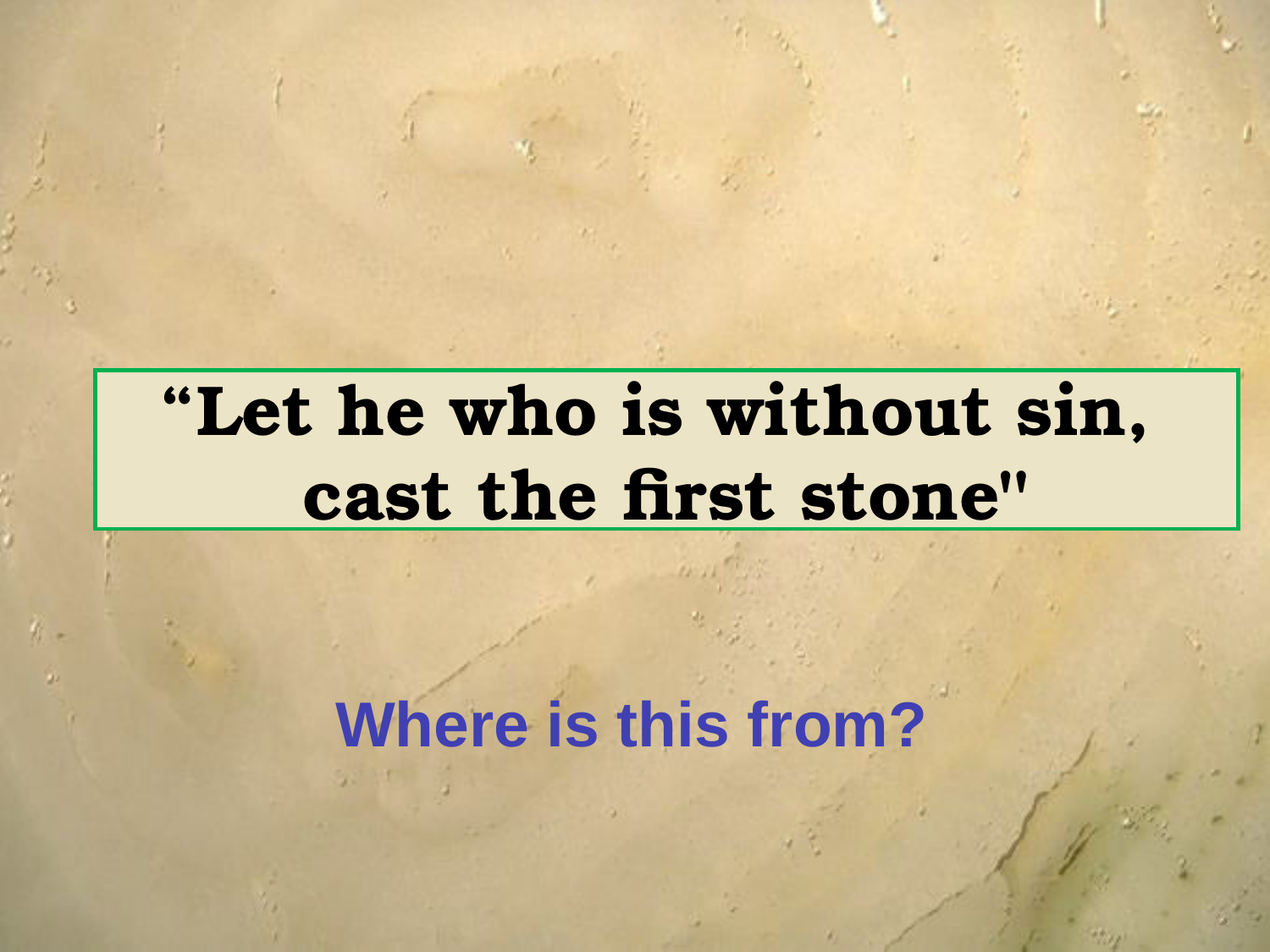

# “Let he who is without sin, cast the first stone"
Where is this from?